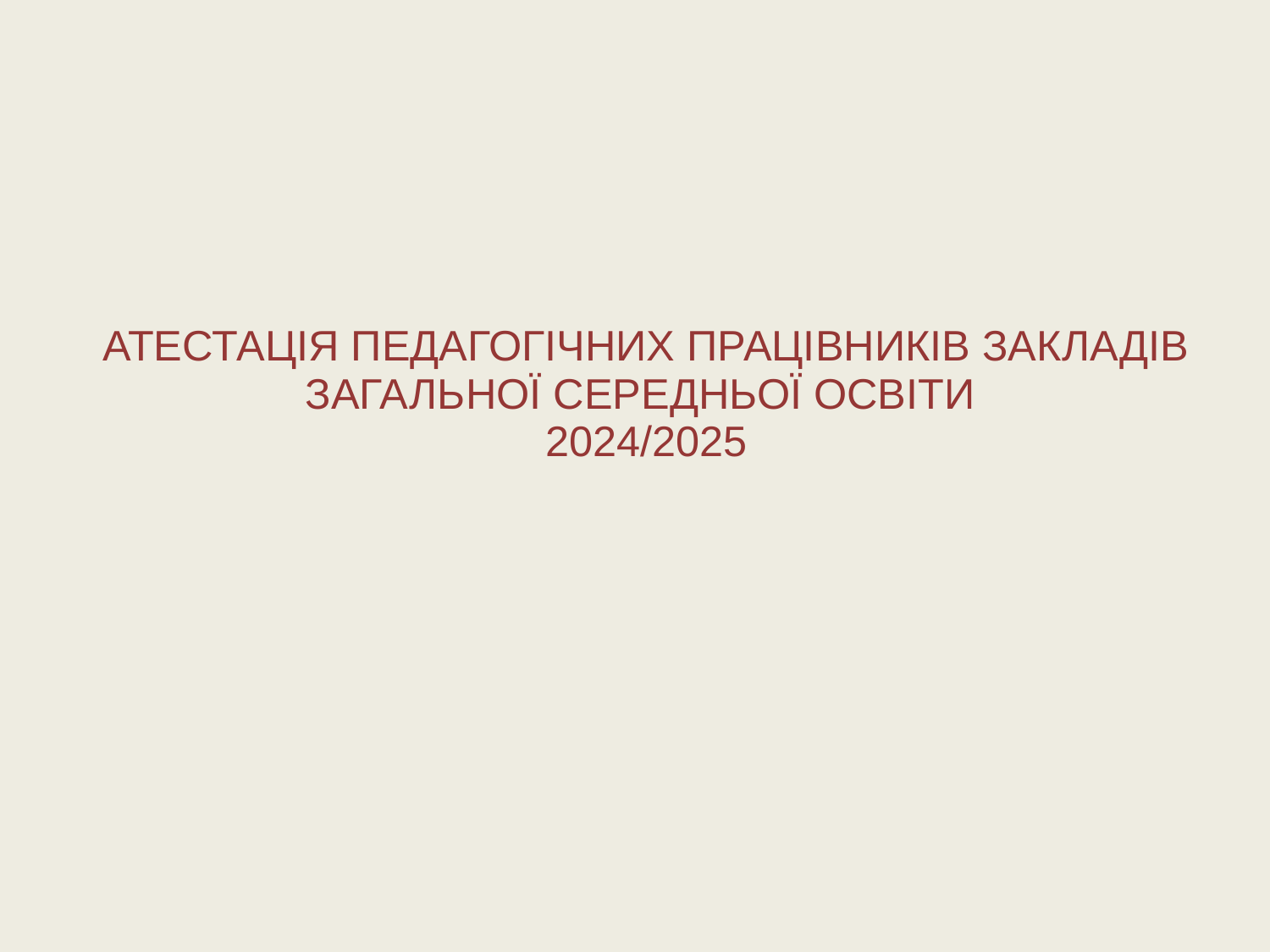

# АТЕСТАЦІЯ ПЕДАГОГІЧНИХ ПРАЦІВНИКІВ ЗАКЛАДІВ ЗАГАЛЬНОЇ СЕРЕДНЬОЇ ОСВІТИ 2024/2025